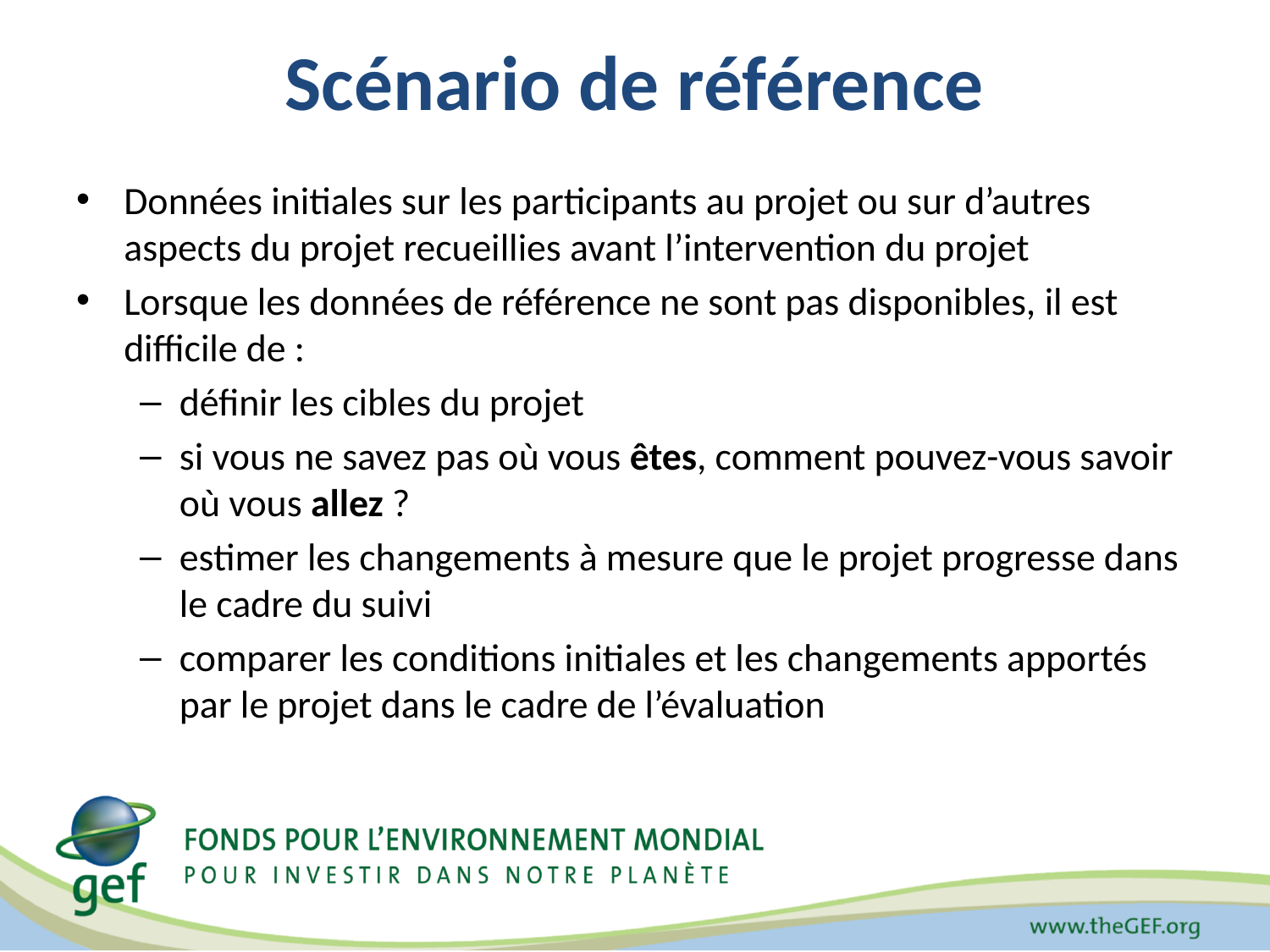

# Scénario de référence
Données initiales sur les participants au projet ou sur d’autres aspects du projet recueillies avant l’intervention du projet
Lorsque les données de référence ne sont pas disponibles, il est difficile de :
définir les cibles du projet
si vous ne savez pas où vous êtes, comment pouvez-vous savoir où vous allez ?
estimer les changements à mesure que le projet progresse dans le cadre du suivi
comparer les conditions initiales et les changements apportés par le projet dans le cadre de l’évaluation